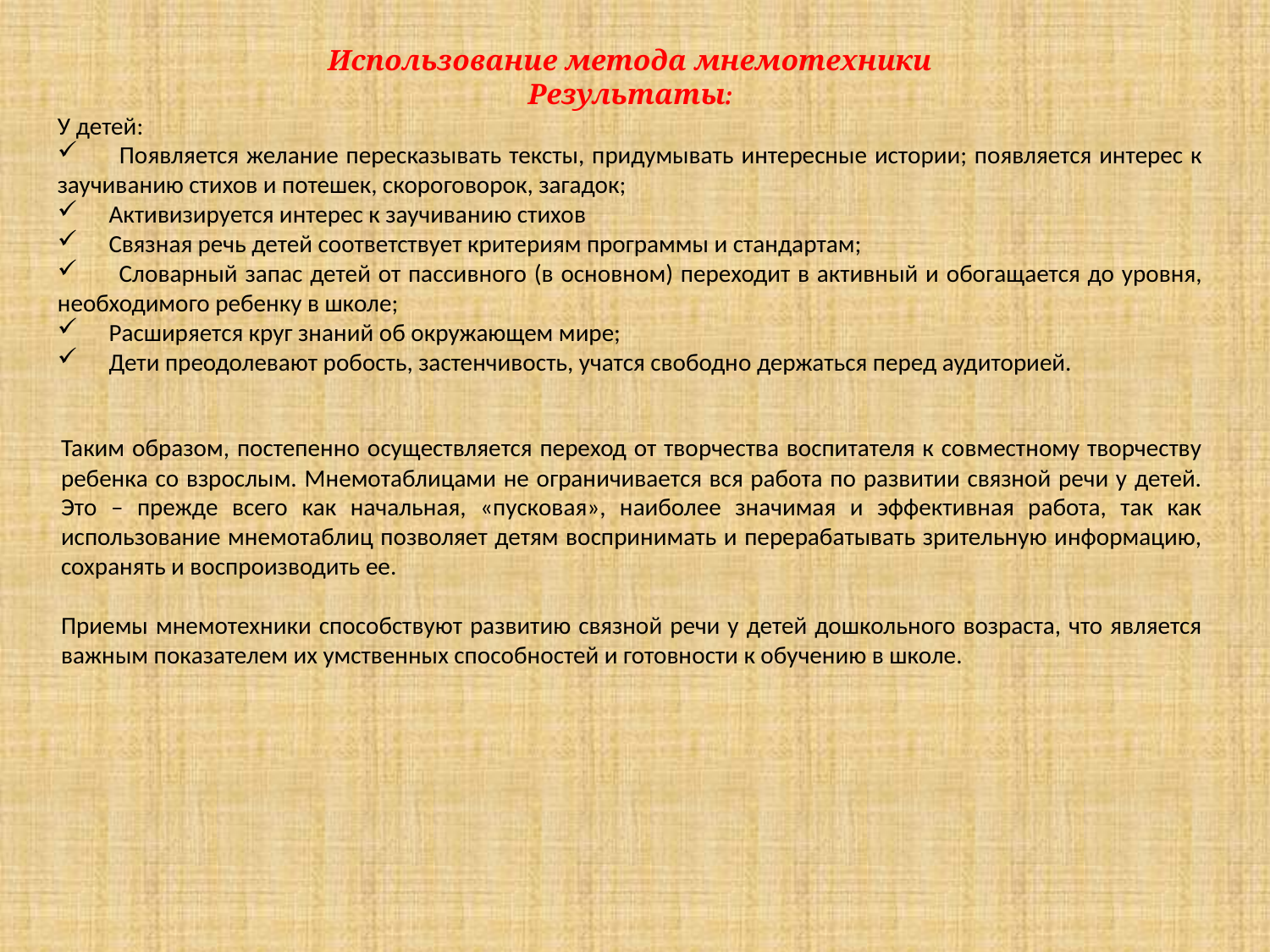

Использование метода мнемотехники
Результаты:
У детей:
     Появляется желание пересказывать тексты, придумывать интересные истории; появляется интерес к заучиванию стихов и потешек, скороговорок, загадок;
     Активизируется интерес к заучиванию стихов
     Связная речь детей соответствует критериям программы и стандартам;
     Словарный запас детей от пассивного (в основном) переходит в активный и обогащается до уровня, необходимого ребенку в школе;
     Расширяется круг знаний об окружающем мире;
     Дети преодолевают робость, застенчивость, учатся свободно держаться перед аудиторией.
Таким образом, постепенно осуществляется переход от творчества воспитателя к совместному творчеству ребенка со взрослым. Мнемотаблицами не ограничивается вся работа по развитии связной речи у детей. Это – прежде всего как начальная, «пусковая», наиболее значимая и эффективная работа, так как использование мнемотаблиц позволяет детям воспринимать и перерабатывать зрительную информацию, сохранять и воспроизводить ее.

Приемы мнемотехники способствуют развитию связной речи у детей дошкольного возраста, что является важным показателем их умственных способностей и готовности к обучению в школе.